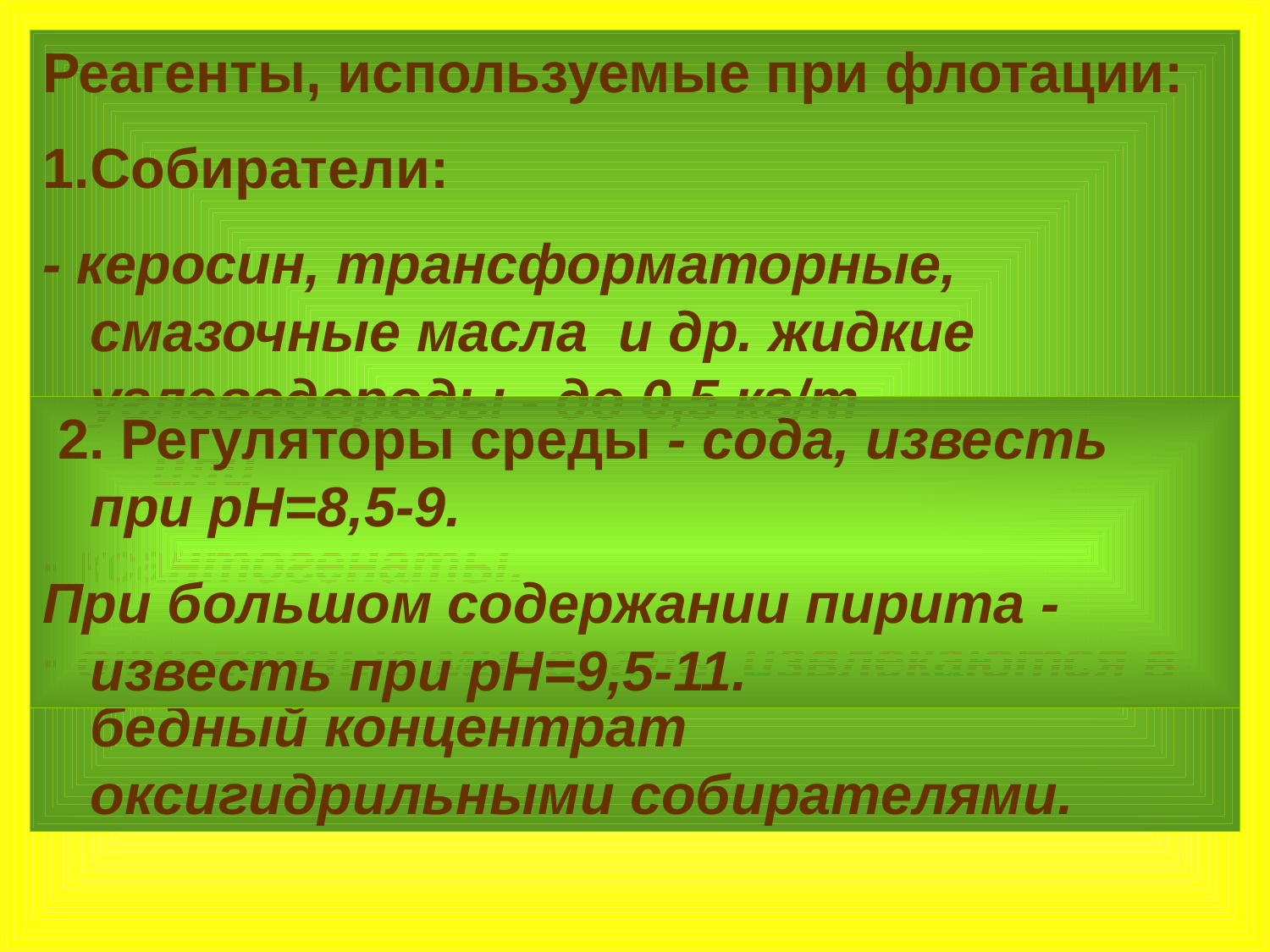

Реагенты, используемые при флотации:
Собиратели:
- керосин, трансформаторные, смазочные масла  и др. жидкие углеводороды - до 0,5 кг/т                            или
- ксантогенаты.
- окисленные минералы извлекаются в бедный концентрат оксигидрильными собирателями.
 2. Регуляторы среды - сода, известь при рН=8,5-9.
При большом содержании пирита -  известь при рН=9,5-11.